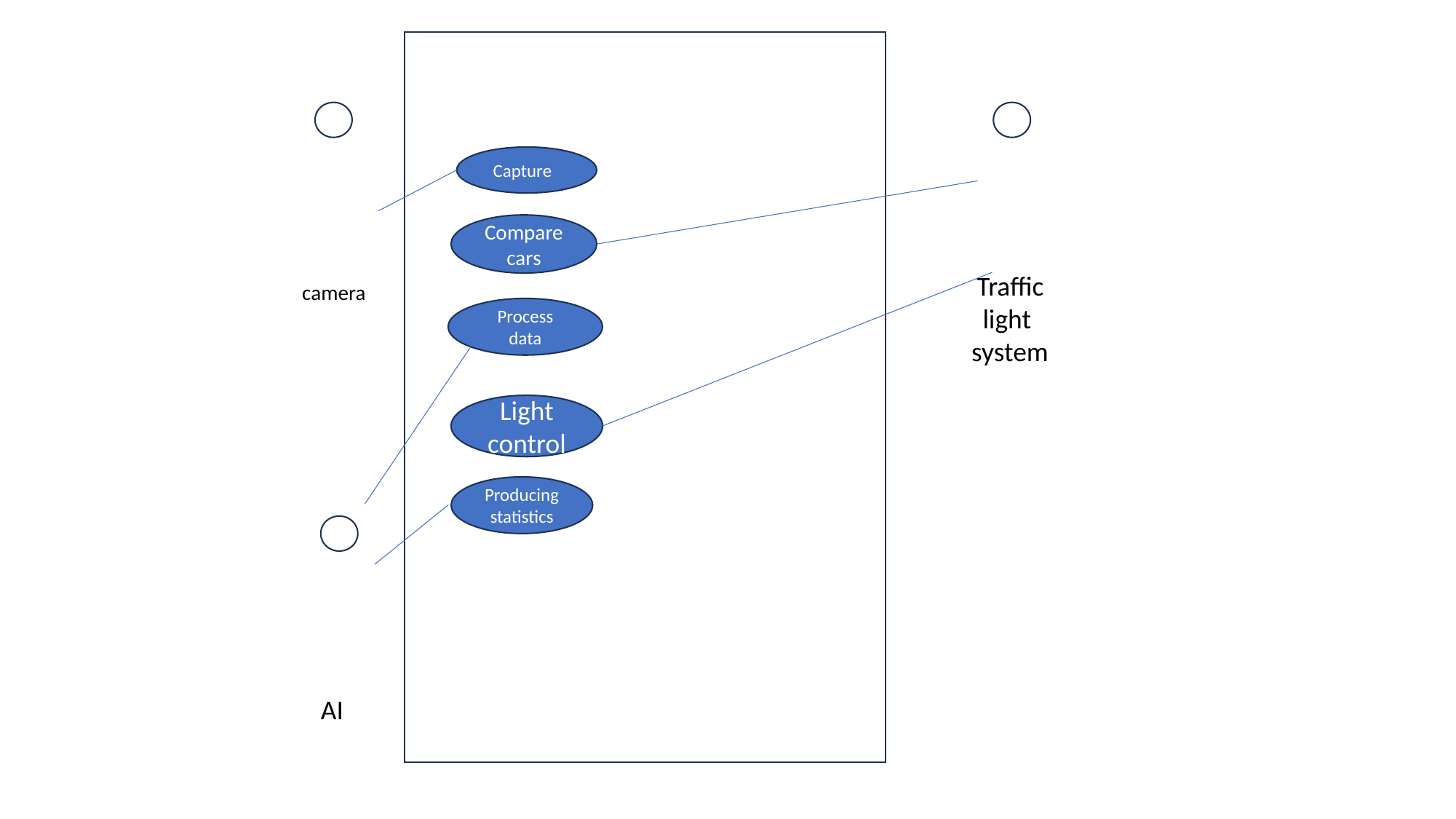

Capture
Compare cars
Traffic light
system
camera
Process
data
Light control
Producing statistics

AI